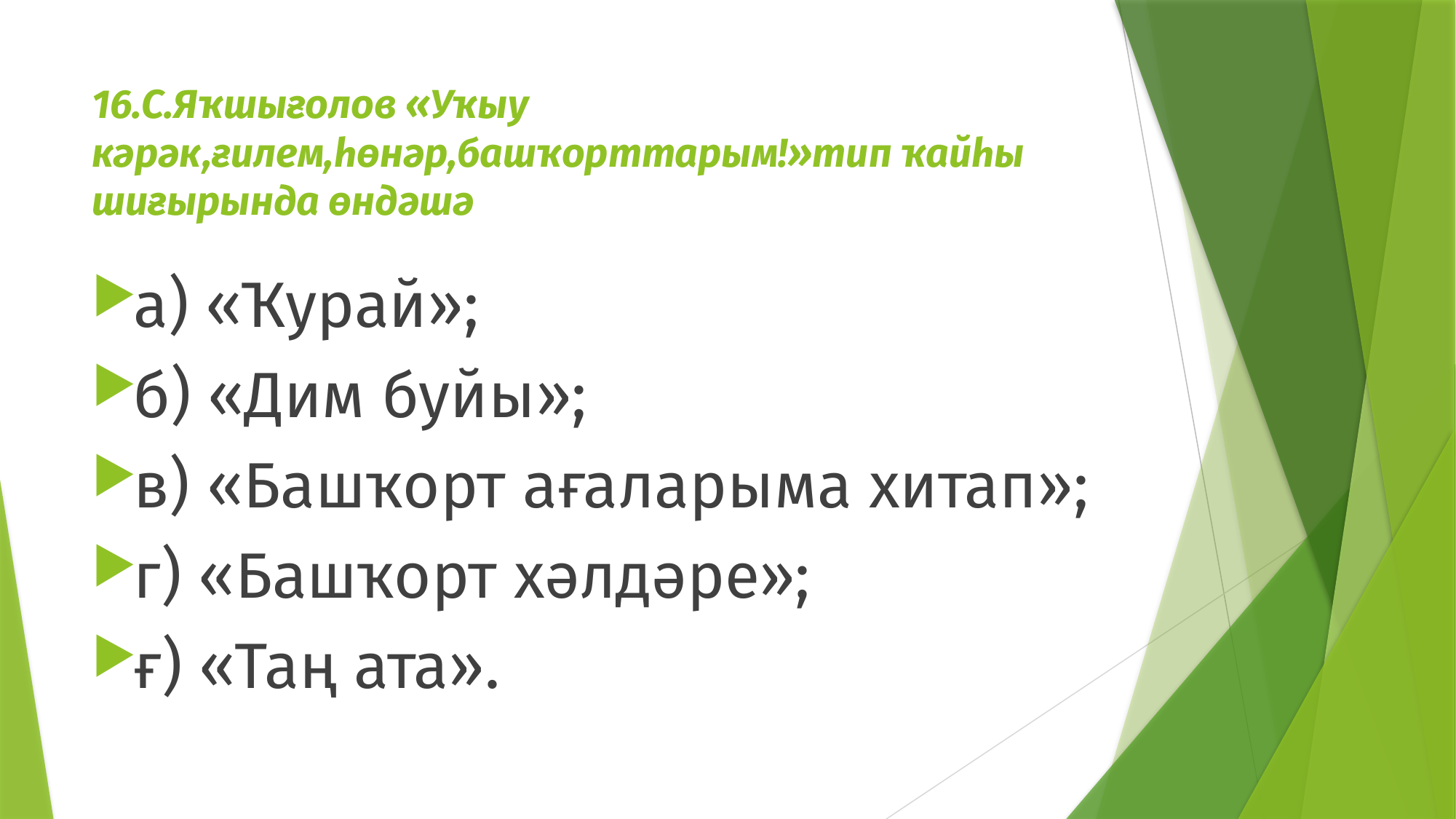

# 16.С.Яҡшығолов «Уҡыу кәрәк,ғилем,һөнәр,башҡорттарым!»тип ҡайһы шиғырында өндәшә
а) «Ҡурай»;
б) «Дим буйы»;
в) «Башҡорт ағаларыма хитап»;
г) «Башҡорт хәлдәре»;
ғ) «Таң ата».